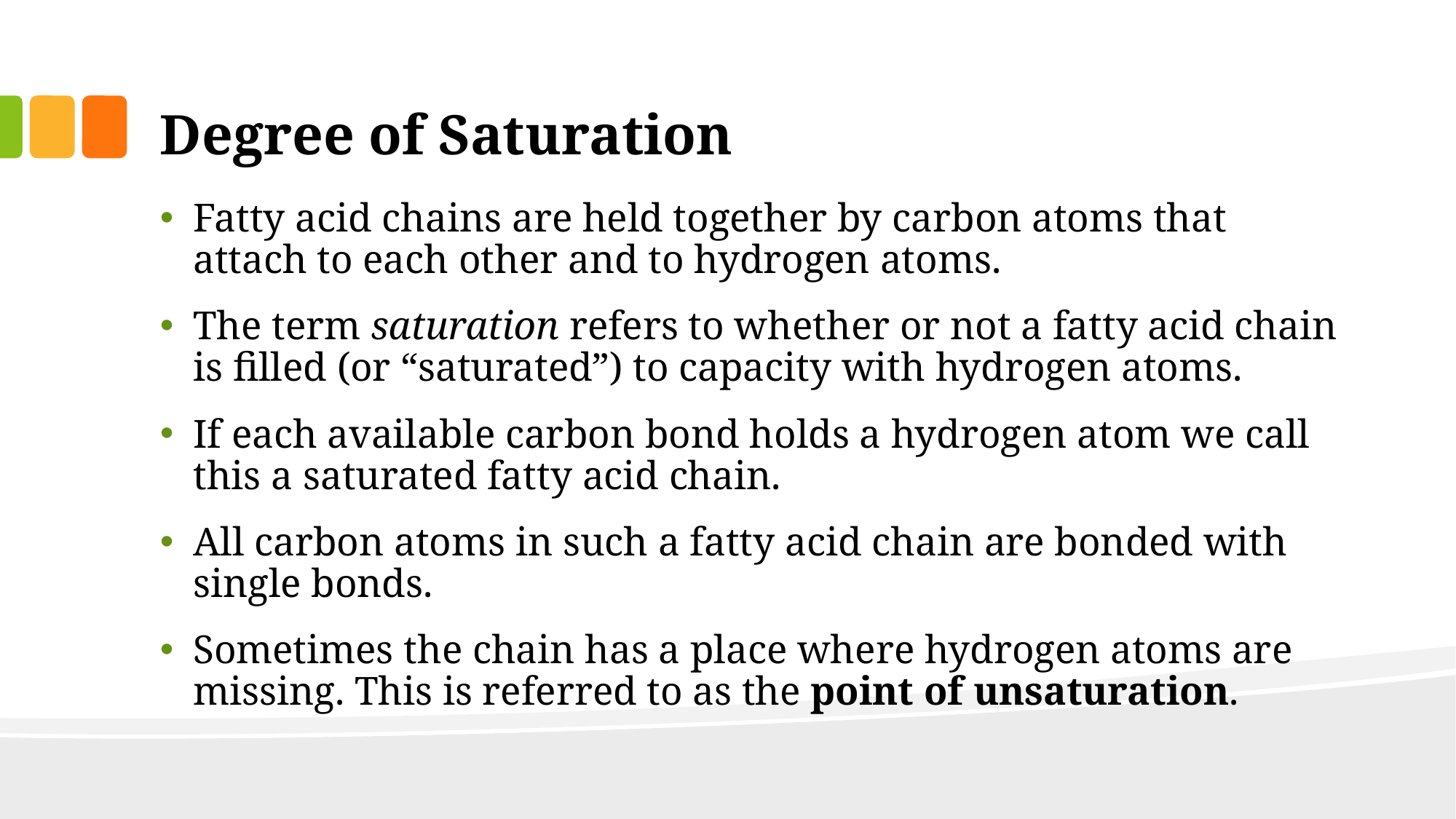

# Degree of Saturation
Fatty acid chains are held together by carbon atoms that attach to each other and to hydrogen atoms.
The term saturation refers to whether or not a fatty acid chain is filled (or “saturated”) to capacity with hydrogen atoms.
If each available carbon bond holds a hydrogen atom we call this a saturated fatty acid chain.
All carbon atoms in such a fatty acid chain are bonded with single bonds.
Sometimes the chain has a place where hydrogen atoms are missing. This is referred to as the point of unsaturation.